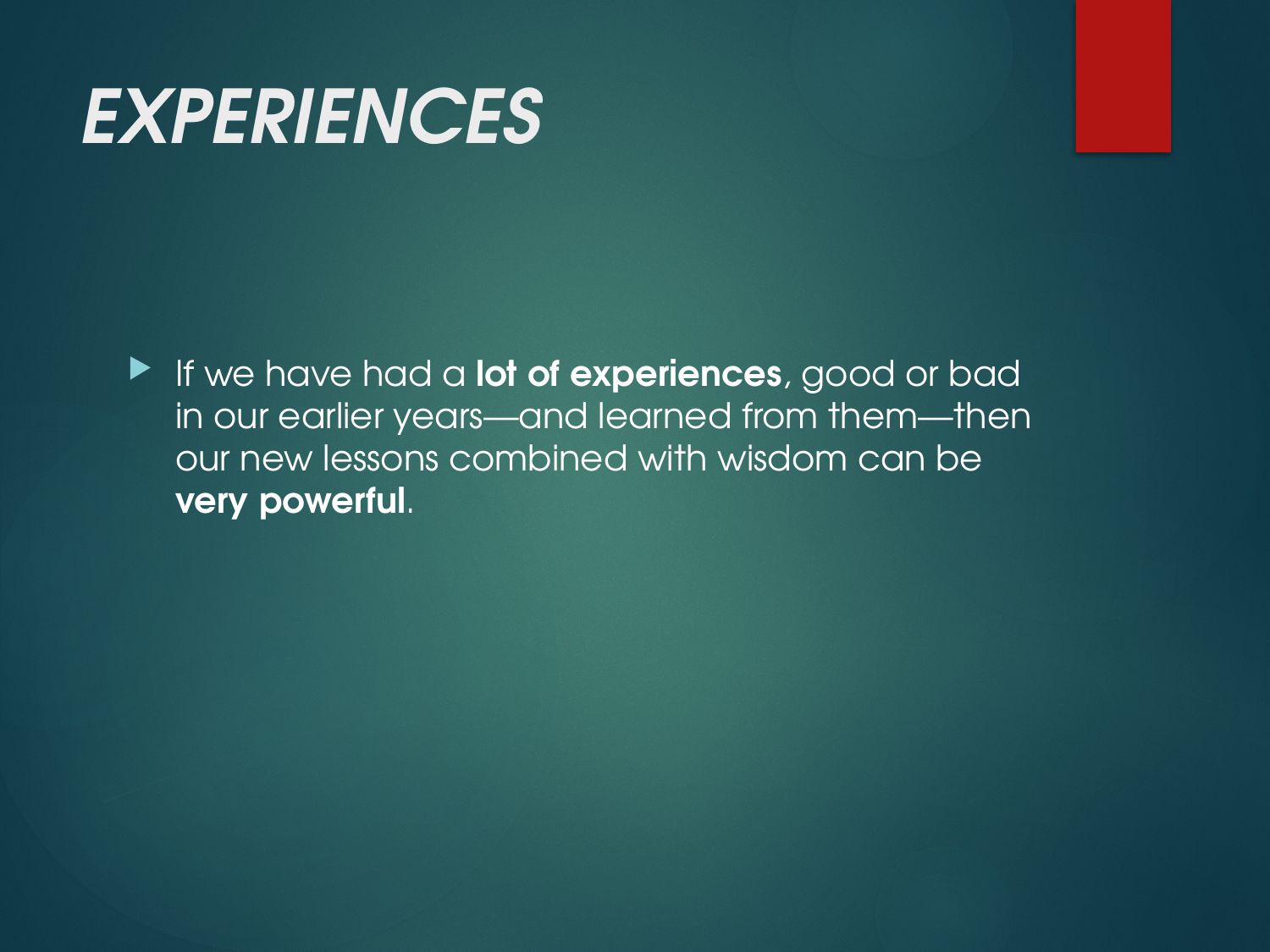

# EXPERIENCES

If we have had a lot of experiences, good or bad in our earlier years—and learned from them—then our new lessons combined with wisdom can be very powerful.